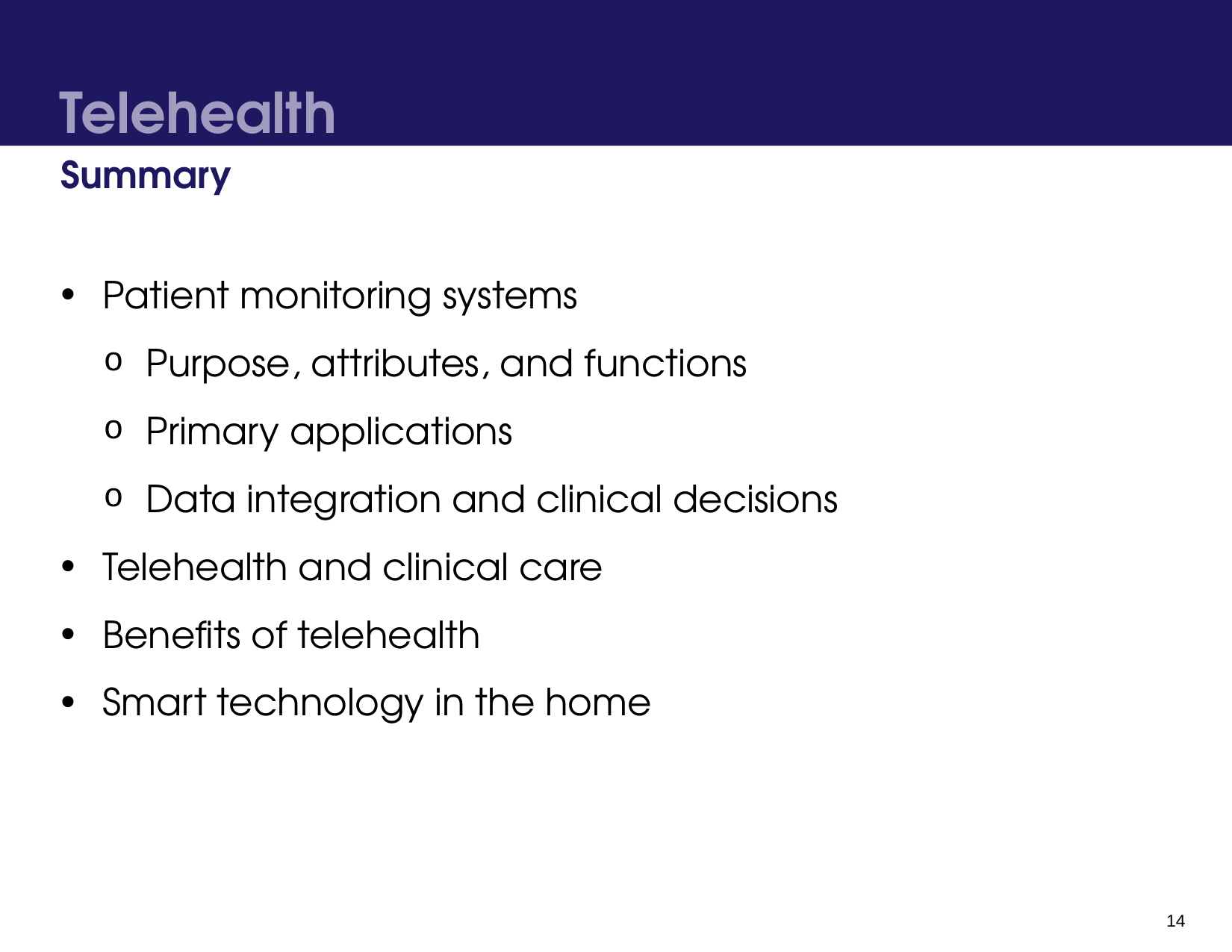

# Telehealth
Summary
Patient monitoring systems
Purpose, attributes, and functions
Primary applications
Data integration and clinical decisions
Telehealth and clinical care
Benefits of telehealth
Smart technology in the home
14